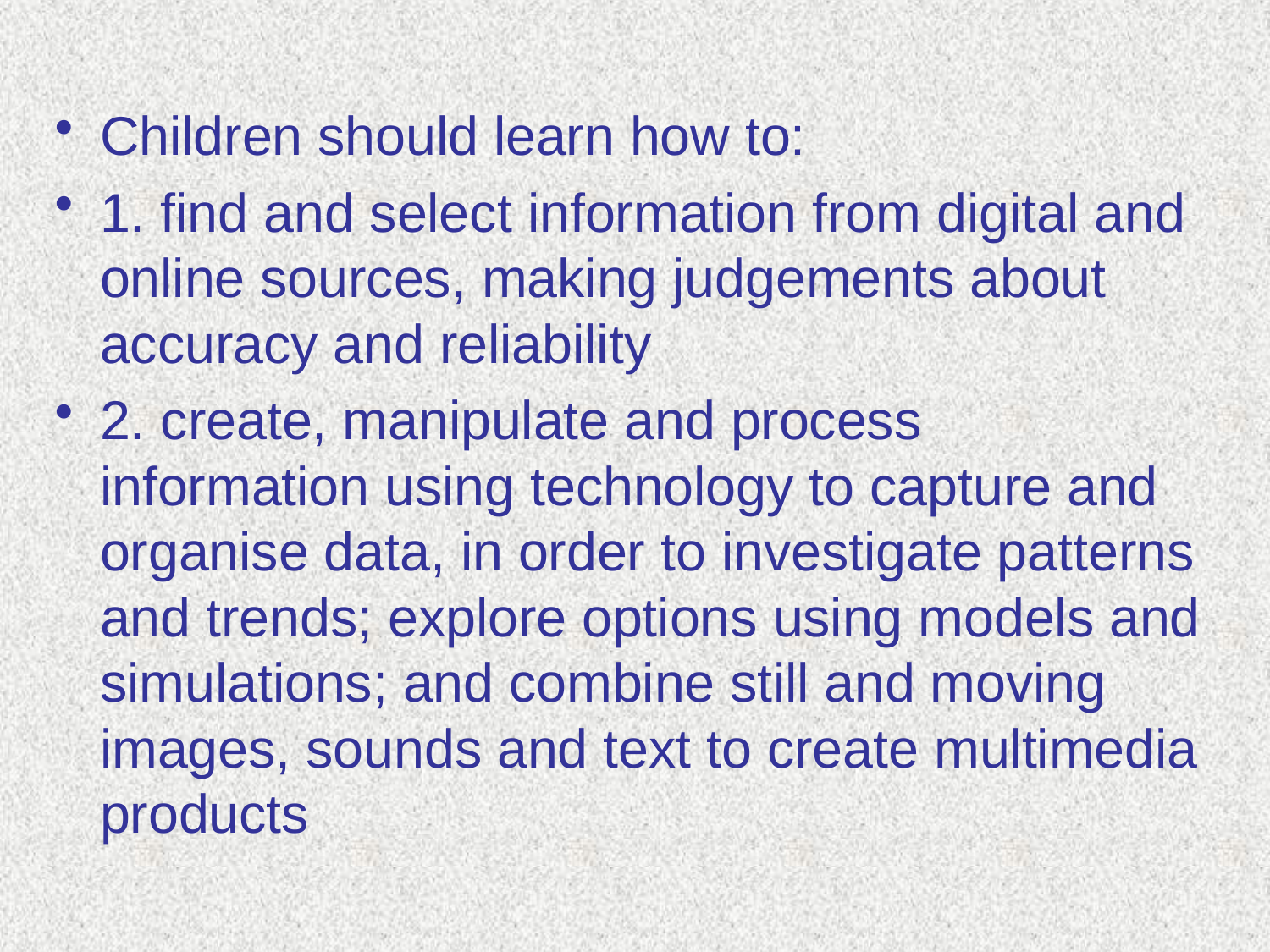

Children should learn how to:
1. find and select information from digital and online sources, making judgements about accuracy and reliability
2. create, manipulate and process information using technology to capture and organise data, in order to investigate patterns and trends; explore options using models and simulations; and combine still and moving images, sounds and text to create multimedia products